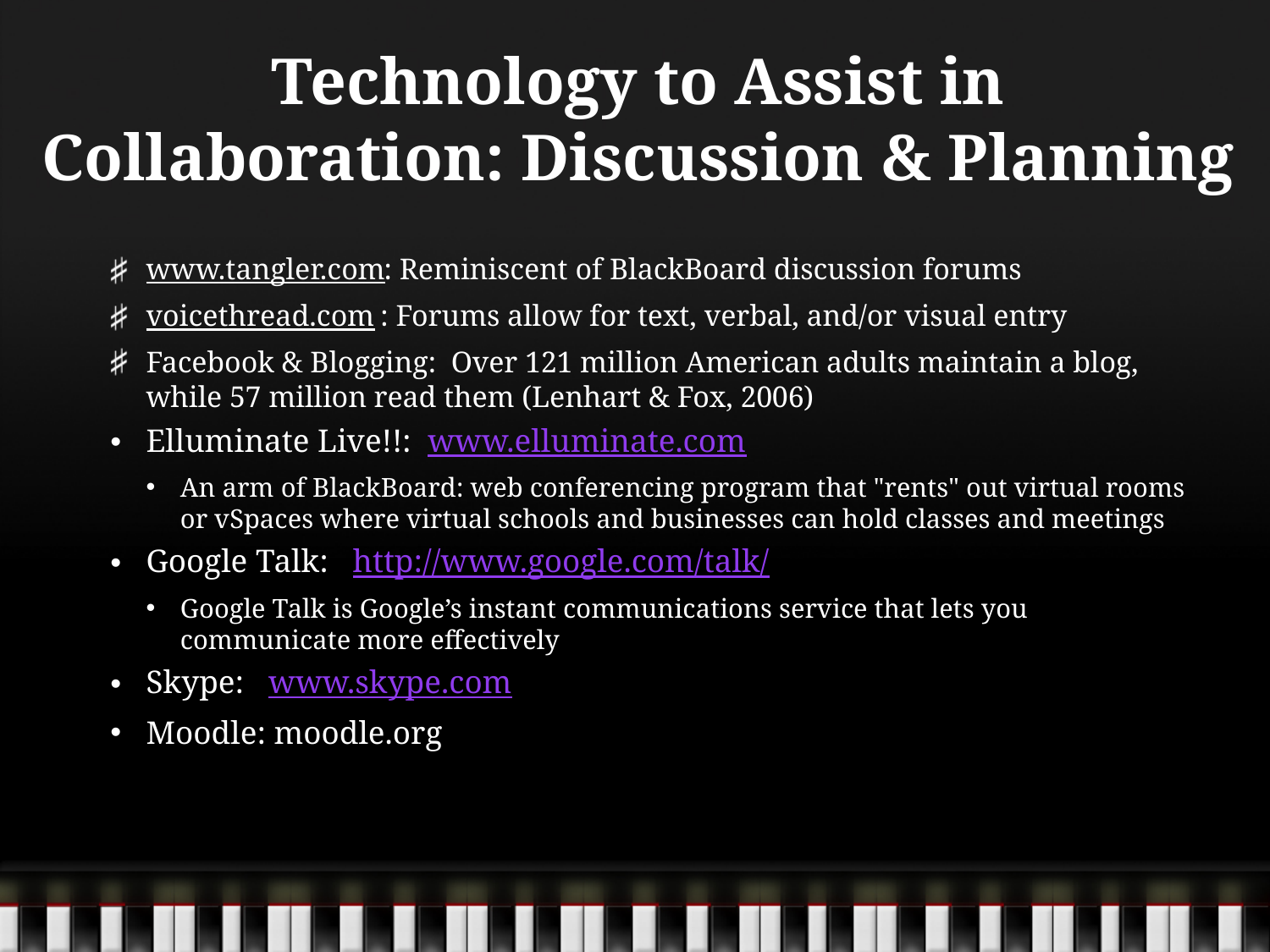

# Technology to Assist in Collaboration: Discussion & Planning
www.tangler.com: Reminiscent of BlackBoard discussion forums
voicethread.com : Forums allow for text, verbal, and/or visual entry
Facebook & Blogging:  Over 121 million American adults maintain a blog, while 57 million read them (Lenhart & Fox, 2006)
Elluminate Live!!:  www.elluminate.com
An arm of BlackBoard: web conferencing program that "rents" out virtual rooms or vSpaces where virtual schools and businesses can hold classes and meetings
Google Talk:   http://www.google.com/talk/
Google Talk is Google’s instant communications service that lets you communicate more effectively
Skype:   www.skype.com
Moodle: moodle.org